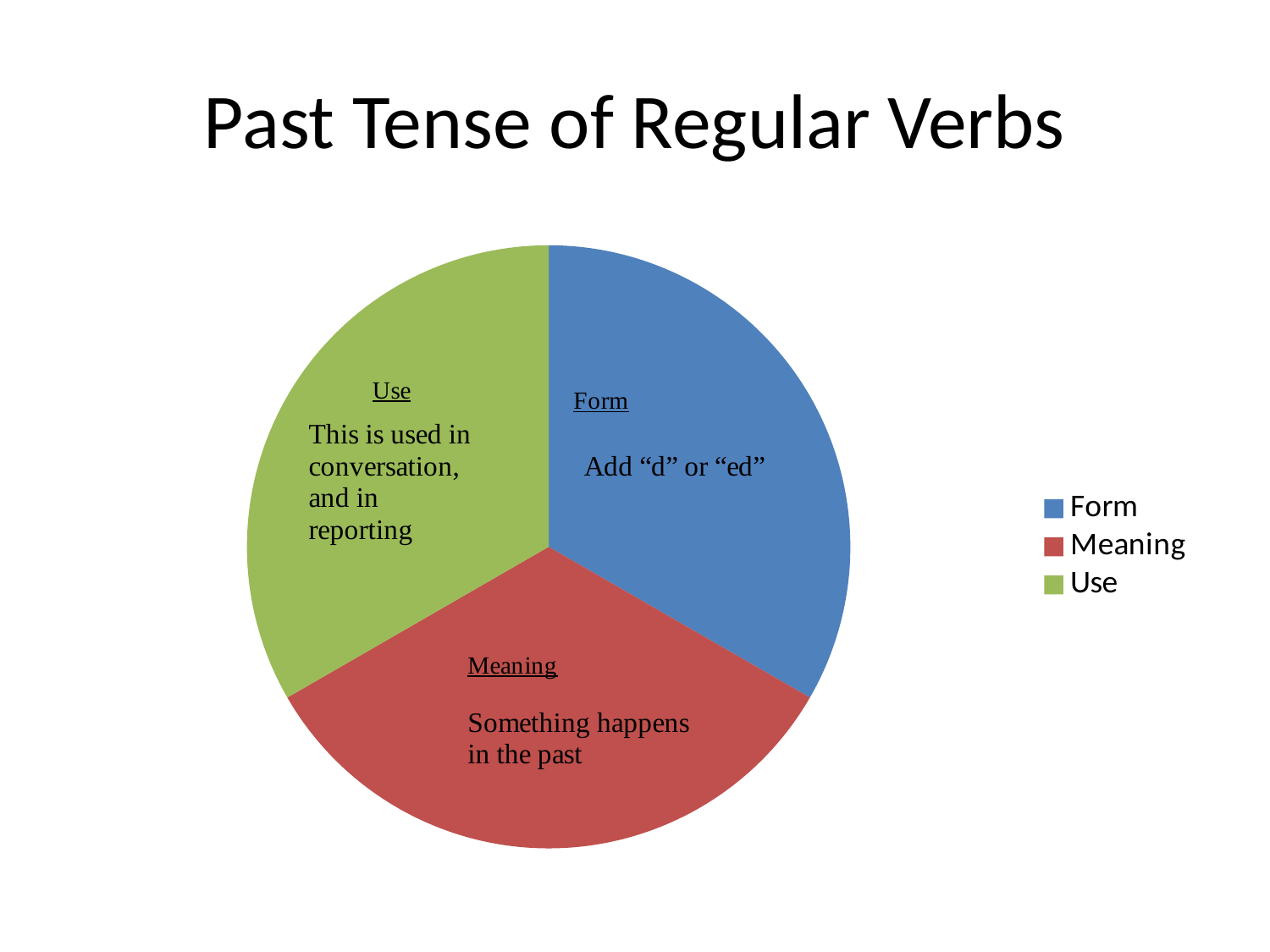

# Past Tense of Regular Verbs

### Chart

| Category | Sales |
|---|---|
| Form | 1.3 |
| Meaning | 1.3 |
| Use | 1.3 |